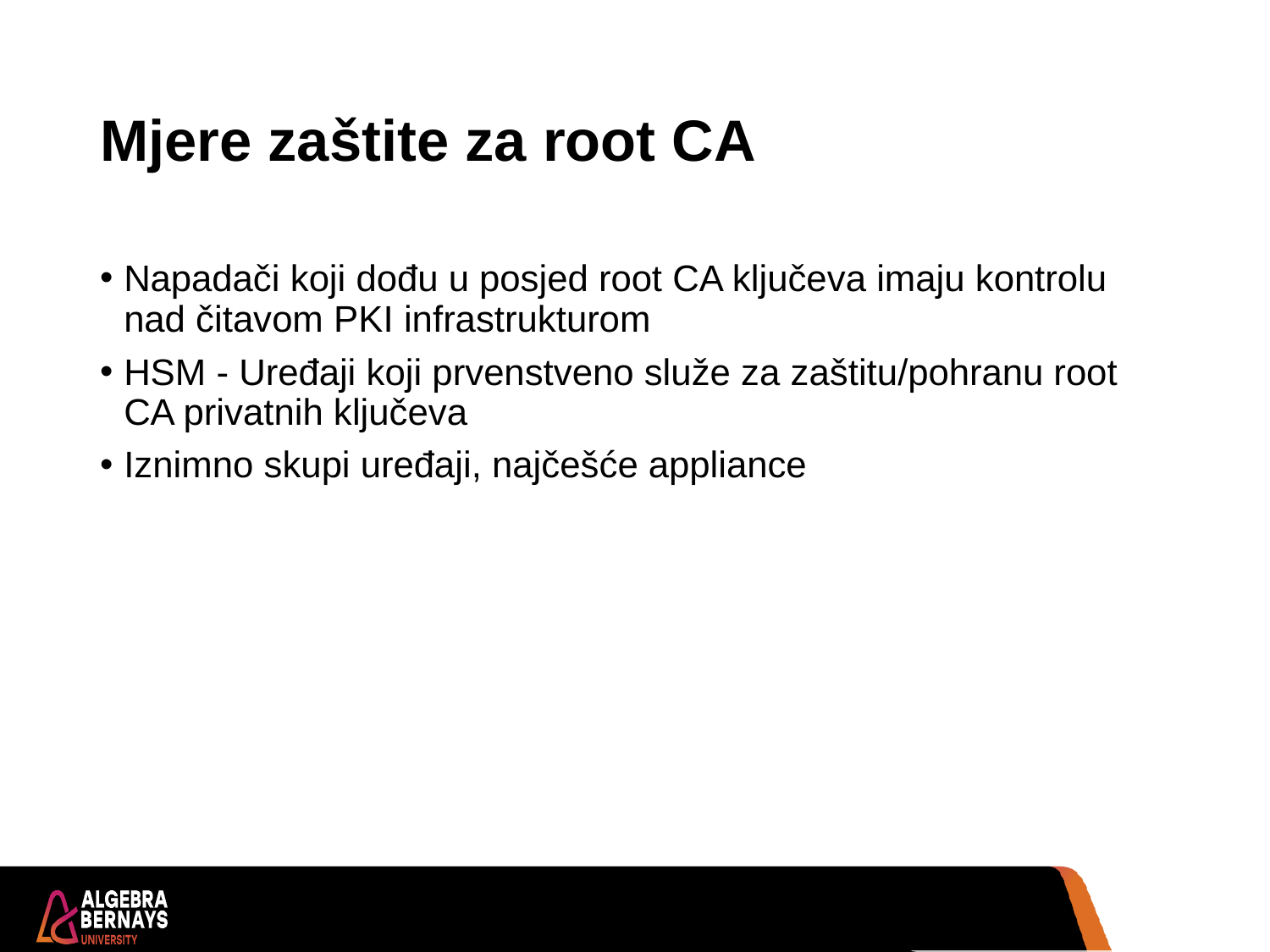

# Mjere zaštite za root CA
Napadači koji dođu u posjed root CA ključeva imaju kontrolu nad čitavom PKI infrastrukturom
HSM - Uređaji koji prvenstveno služe za zaštitu/pohranu root CA privatnih ključeva
Iznimno skupi uređaji, najčešće appliance